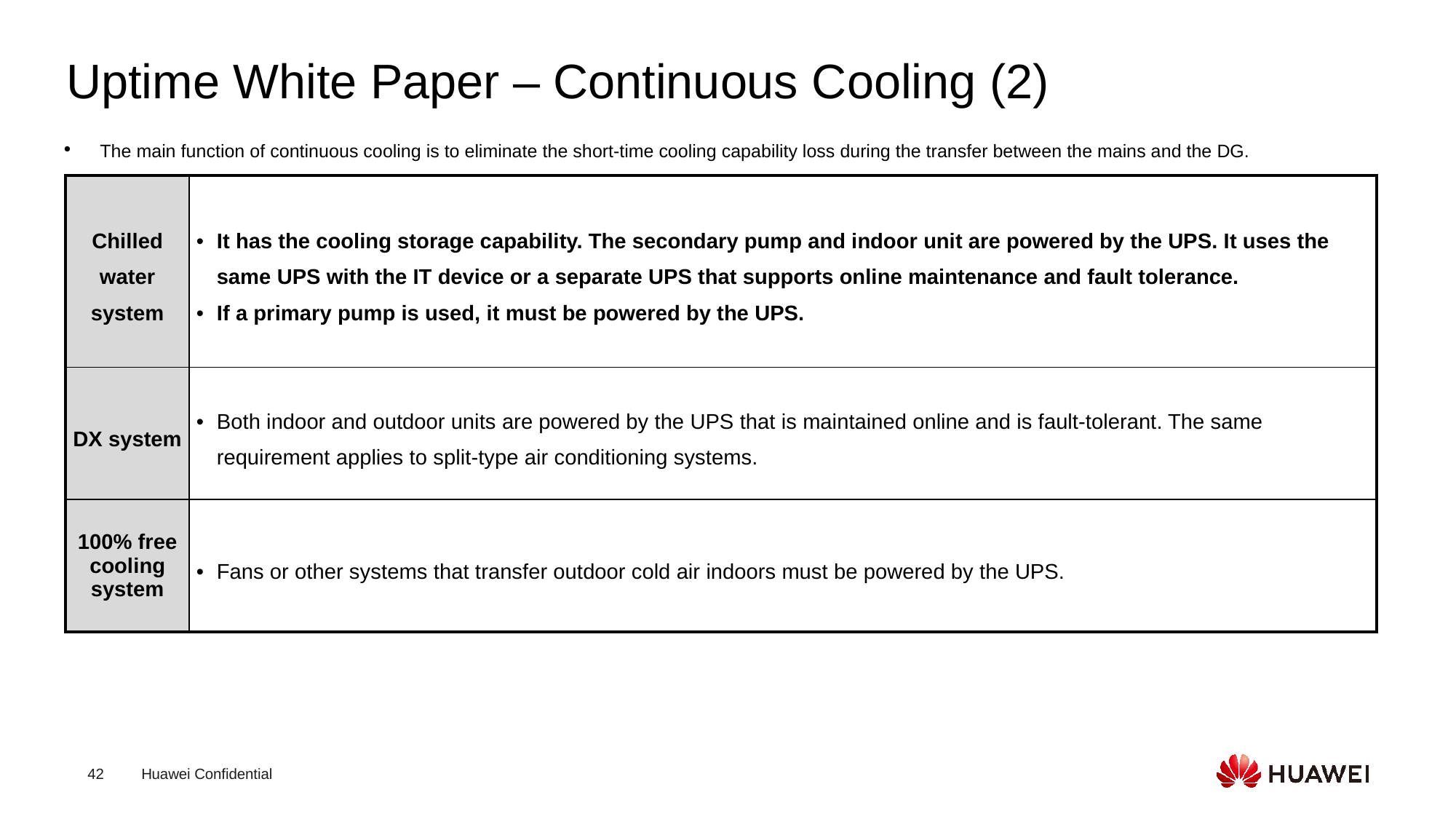

# Uptime White Paper – Continuous Cooling (2)
The main function of continuous cooling is to eliminate the short-time cooling capability loss during the transfer between the mains and the DG.
| Chilled water system | It has the cooling storage capability. The secondary pump and indoor unit are powered by the UPS. It uses the same UPS with the IT device or a separate UPS that supports online maintenance and fault tolerance. If a primary pump is used, it must be powered by the UPS. |
| --- | --- |
| DX system | Both indoor and outdoor units are powered by the UPS that is maintained online and is fault-tolerant. The same requirement applies to split-type air conditioning systems. |
| 100% free cooling system | Fans or other systems that transfer outdoor cold air indoors must be powered by the UPS. |